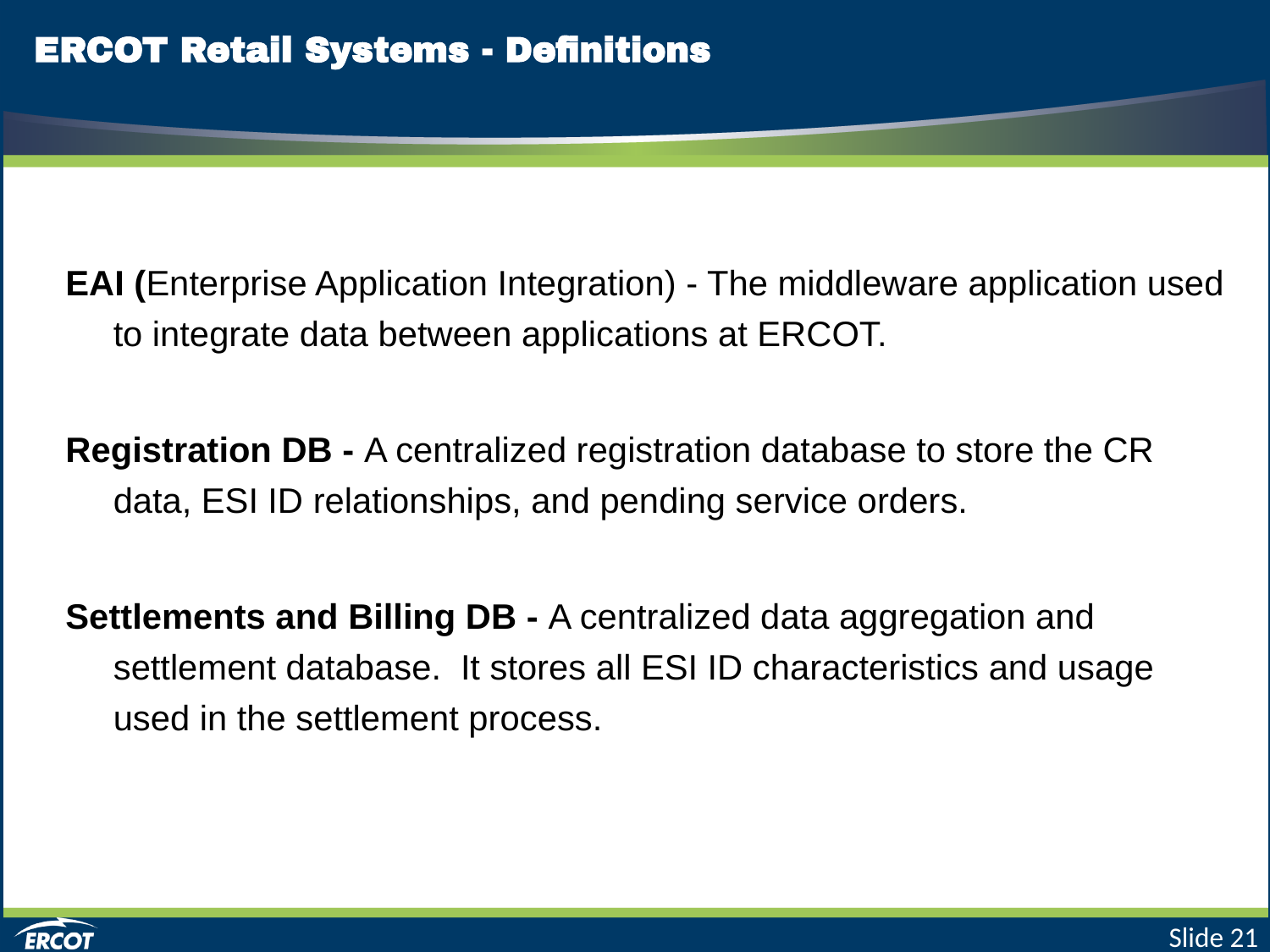

# ERCOT Retail Systems - Definitions
EAI (Enterprise Application Integration) - The middleware application used to integrate data between applications at ERCOT.

Registration DB - A centralized registration database to store the CR data, ESI ID relationships, and pending service orders.

Settlements and Billing DB - A centralized data aggregation and settlement database.  It stores all ESI ID characteristics and usage used in the settlement process.